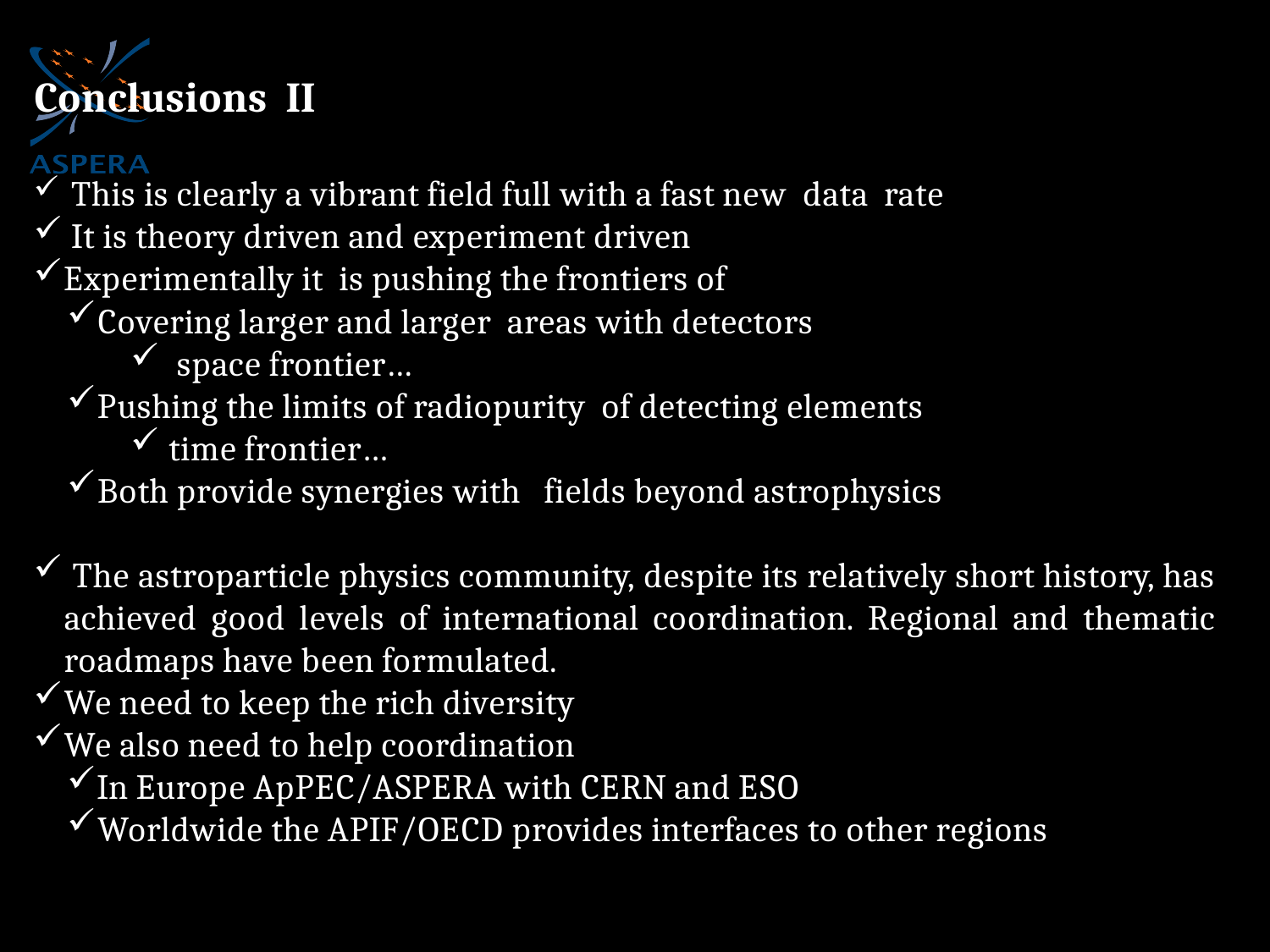

Conclusions  II

 This is clearly a vibrant field full with a fast new  data  rate
 It is theory driven and experiment driven
Experimentally it  is pushing the frontiers of
Covering larger and larger  areas with detectors
  space frontier…
Pushing the limits of radiopurity  of detecting elements
 time frontier…
Both provide synergies with   fields beyond astrophysics

 The astroparticle physics community, despite its relatively short history, has achieved good levels of international coordination. Regional and thematic roadmaps have been formulated.
We need to keep the rich diversity
We also need to help coordination
In Europe ApPEC/ASPERA with CERN and ESO
Worldwide the APIF/OECD provides interfaces to other regions